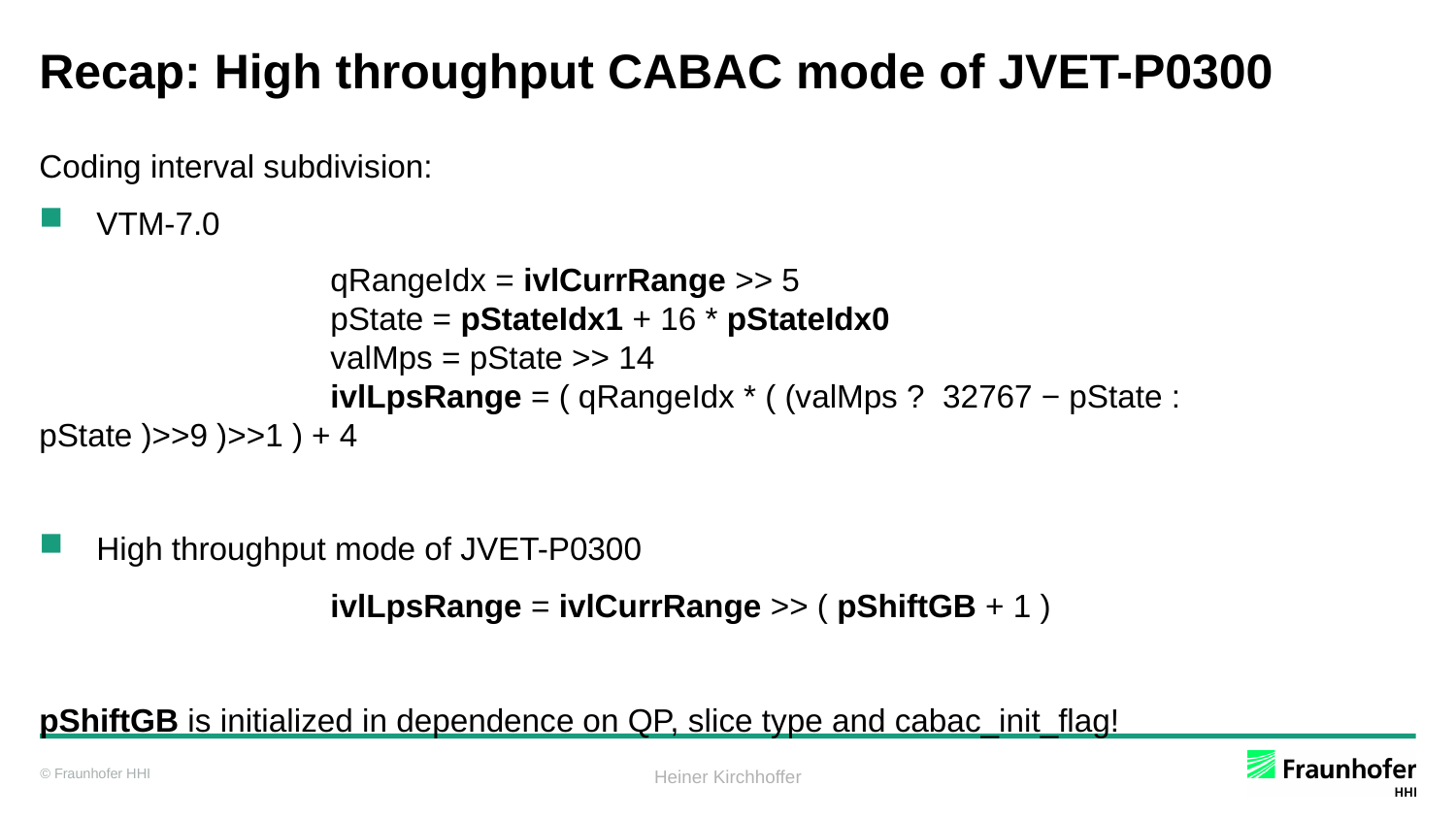

# Recap: High throughput CABAC mode of JVET-P0300
Coding interval subdivision:
VTM-7.0
		qRangeIdx = ivlCurrRange >> 5
		pState = pStateIdx1 + 16 * pStateIdx0
		valMps = pState >> 14
		ivlLpsRange = ( qRangeIdx * ( (valMps ?  32767 − pState : pState )>>9 )>>1 ) + 4

High throughput mode of JVET-P0300
		ivlLpsRange = ivlCurrRange >> ( pShiftGB + 1 )

pShiftGB is initialized in dependence on QP, slice type and cabac_init_flag!

Heiner Kirchhoffer